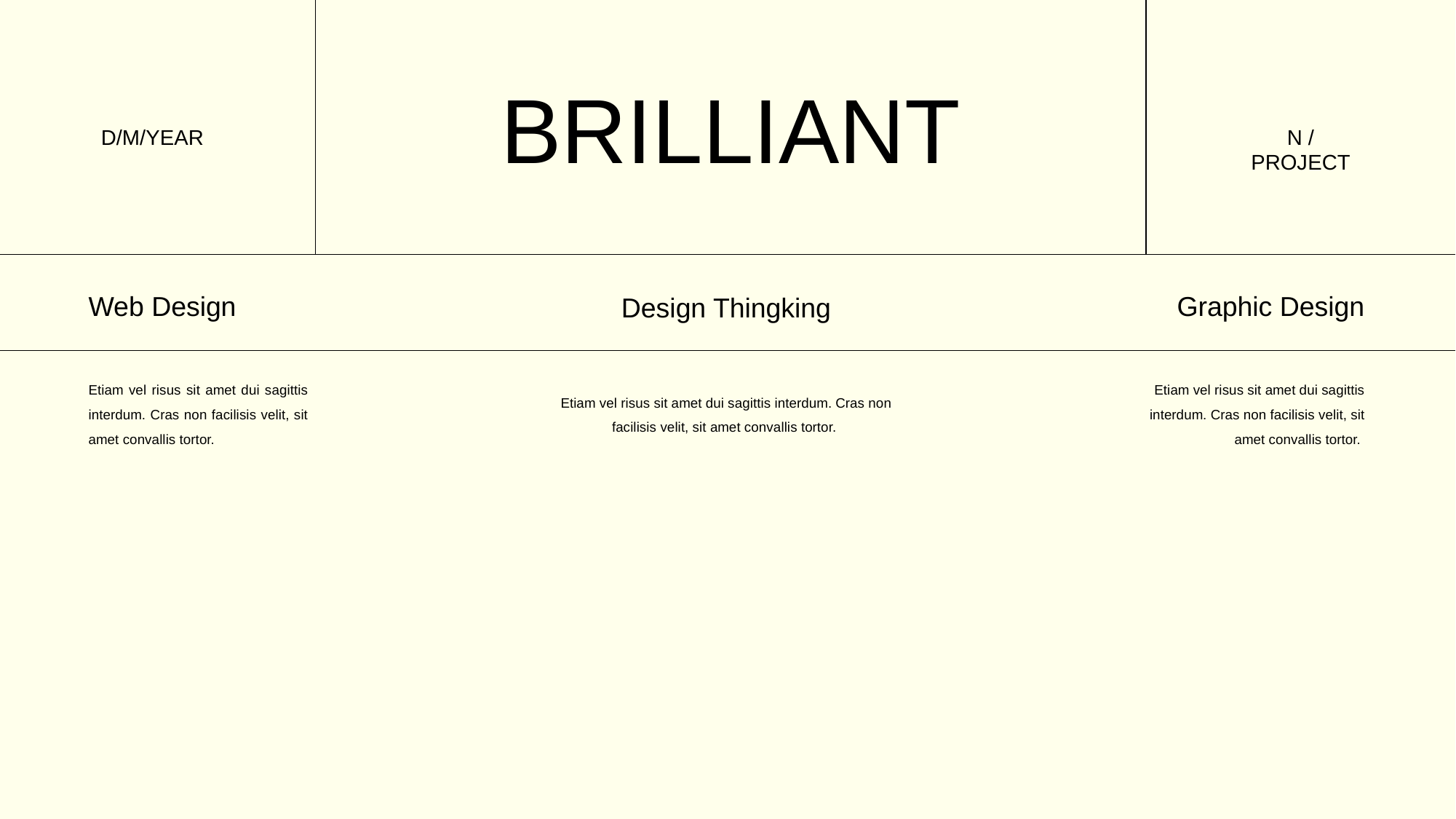

BRILLIANT
D/M/YEAR
N / PROJECT
Web Design
Graphic Design
Design Thingking
Etiam vel risus sit amet dui sagittis interdum. Cras non facilisis velit, sit amet convallis tortor.
Etiam vel risus sit amet dui sagittis interdum. Cras non facilisis velit, sit amet convallis tortor.
Etiam vel risus sit amet dui sagittis interdum. Cras non facilisis velit, sit amet convallis tortor.